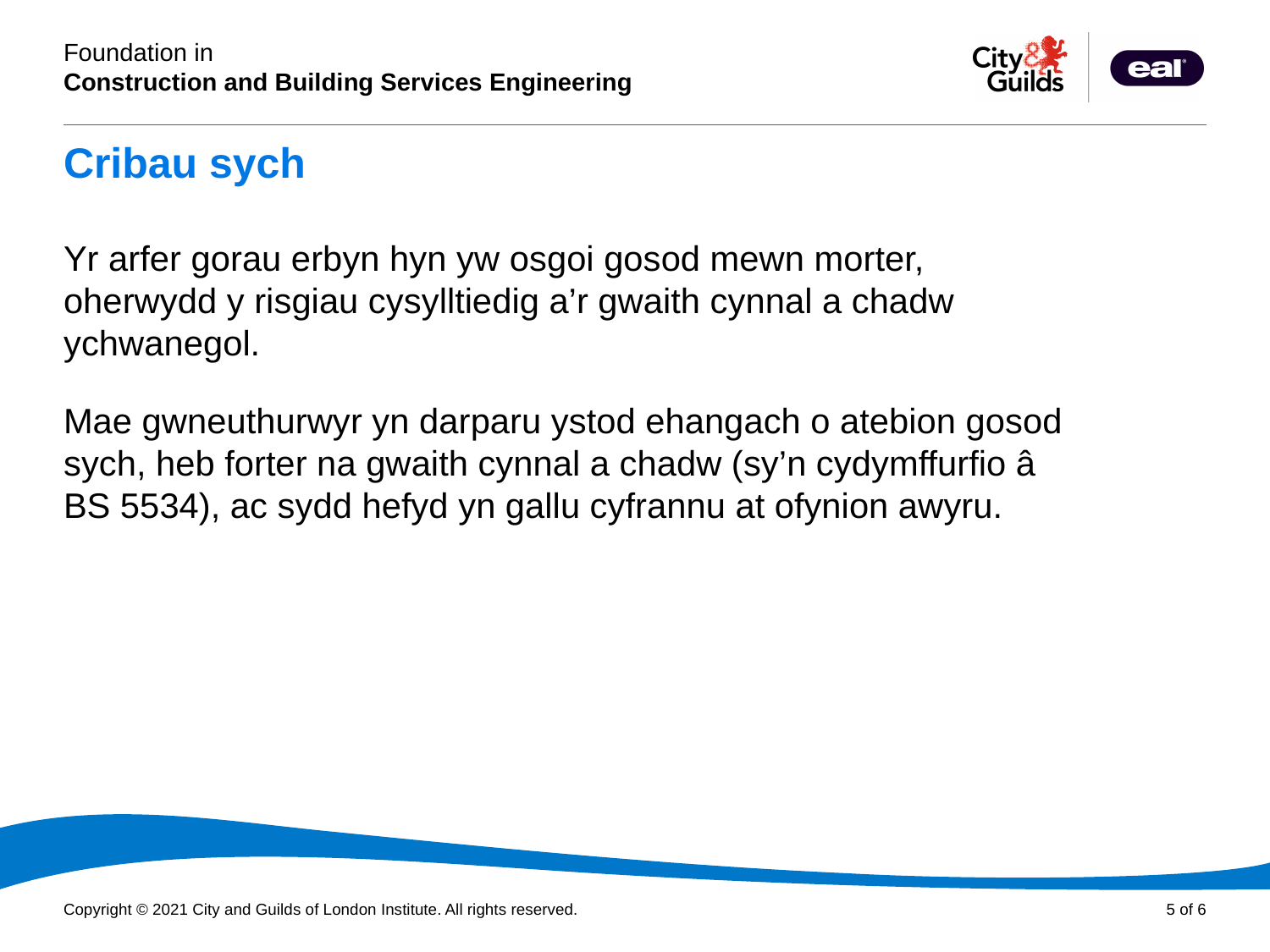

# Cribau sych
Yr arfer gorau erbyn hyn yw osgoi gosod mewn morter, oherwydd y risgiau cysylltiedig a’r gwaith cynnal a chadw ychwanegol.
Mae gwneuthurwyr yn darparu ystod ehangach o atebion gosod sych, heb forter na gwaith cynnal a chadw (sy’n cydymffurfio â BS 5534), ac sydd hefyd yn gallu cyfrannu at ofynion awyru.